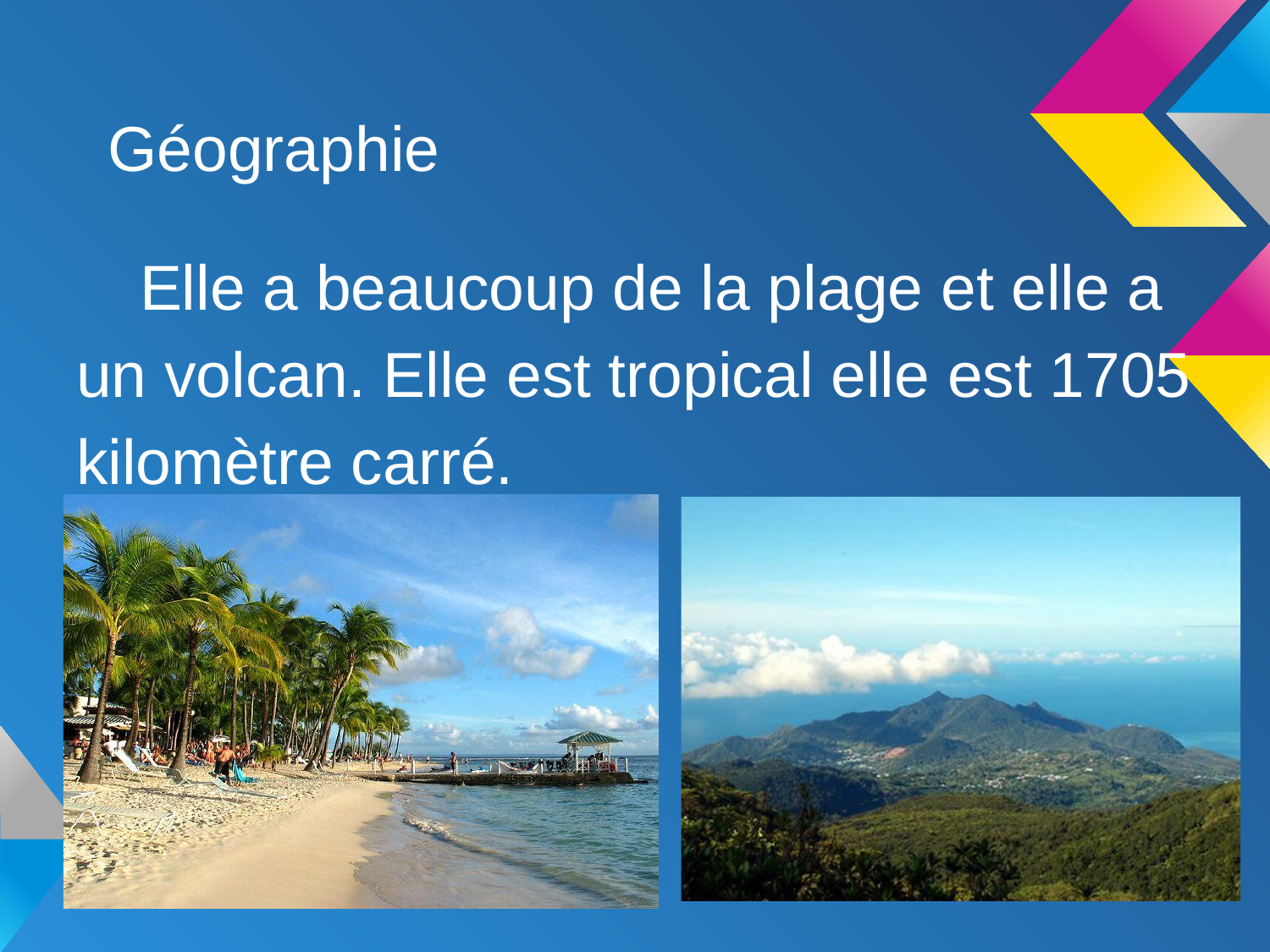

# Géographie
Elle a beaucoup de la plage et elle a un volcan. Elle est tropical elle est 1705 kilomètre carré.